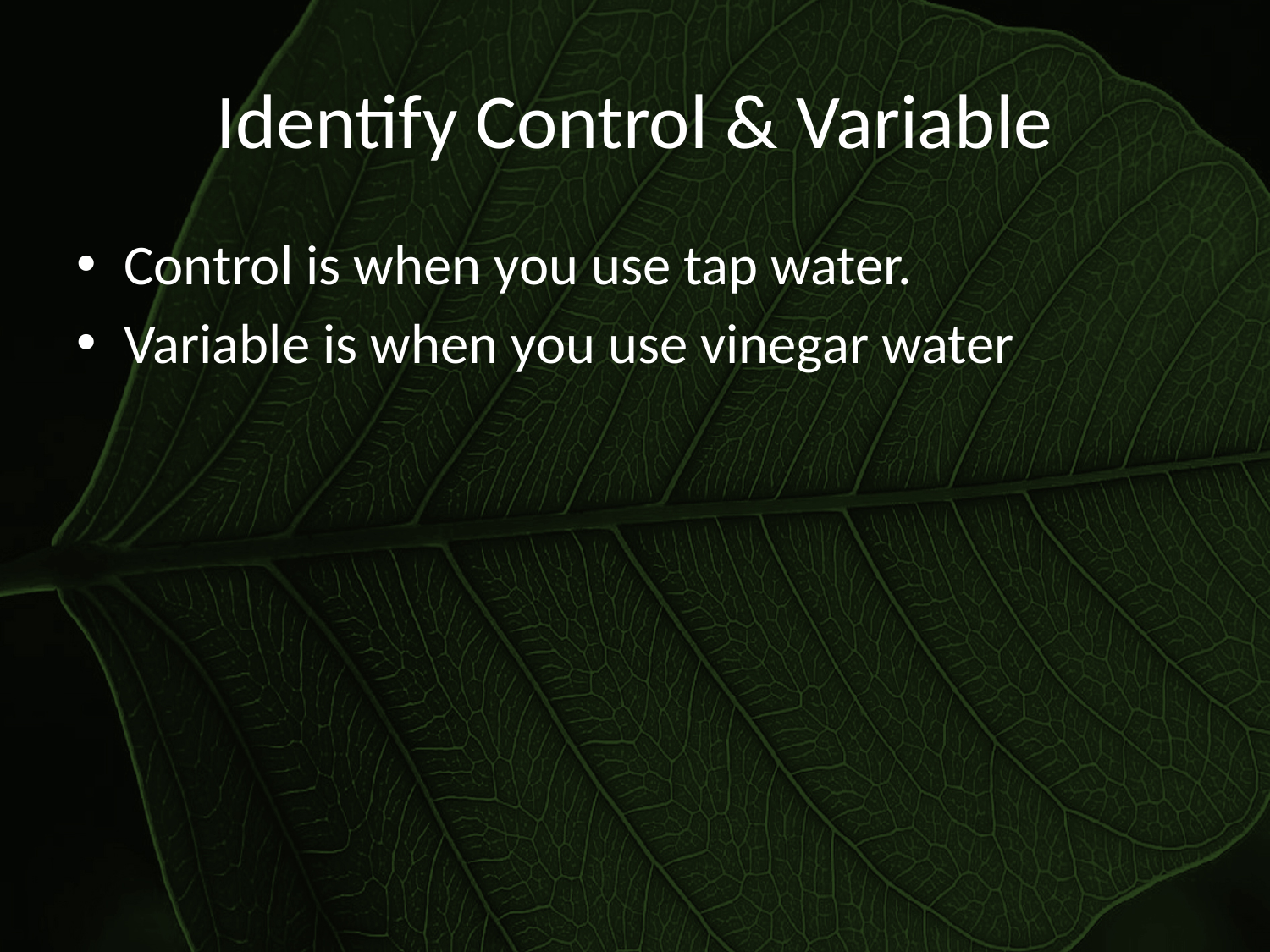

# Identify Control & Variable
Control is when you use tap water.
Variable is when you use vinegar water